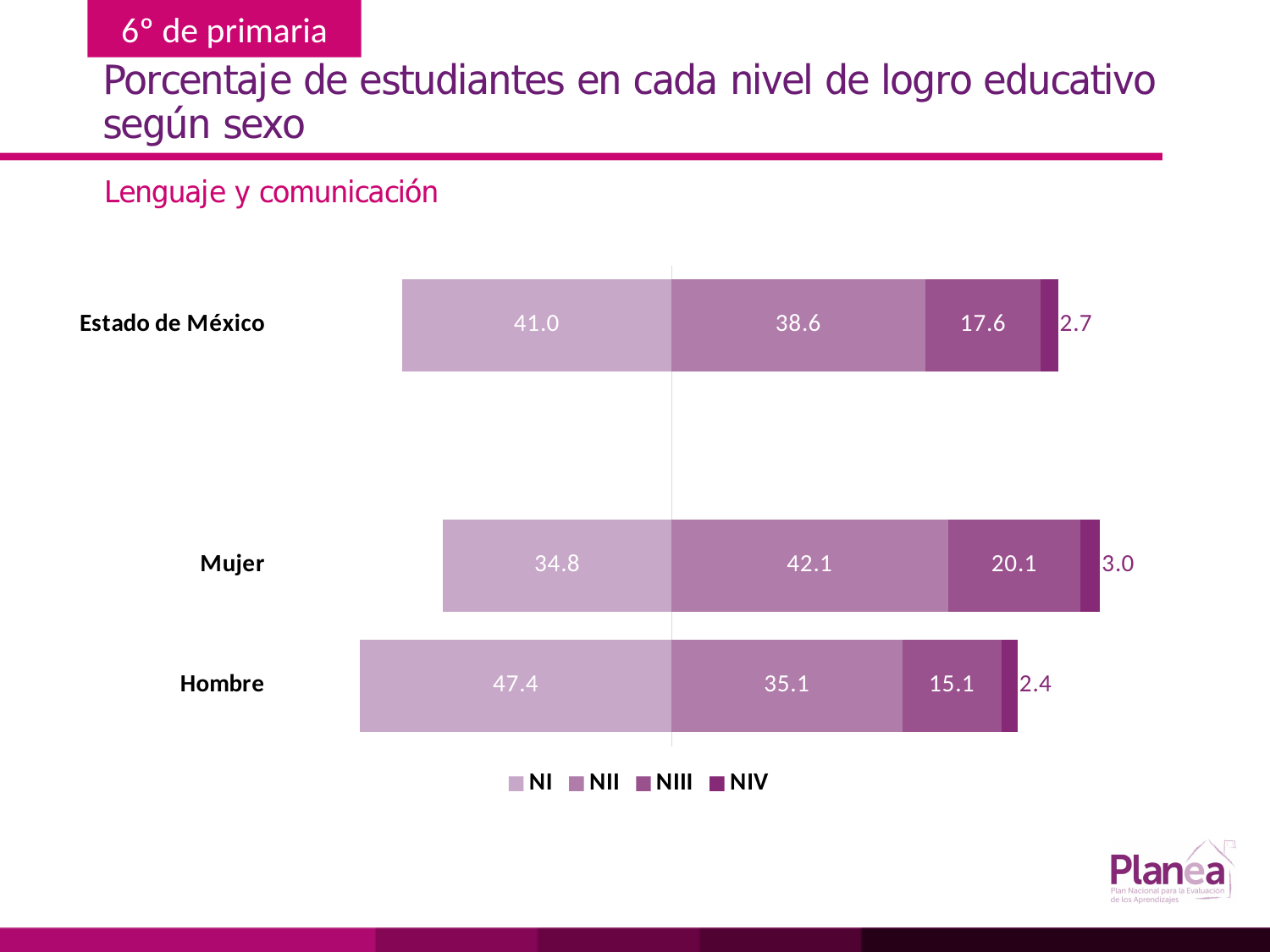

# Porcentaje de estudiantes en cada nivel de logro educativo según sexo

Lenguaje y comunicación

### Chart

| Category |  |  |  |  |
|---|---|---|---|---|
| Hombre | -47.4 | 35.1 | 15.1 | 2.4 |
| Mujer | -34.8 | 42.1 | 20.1 | 3.0 |
|  | None | None | None | None |
| Estado de México | -41.0 | 38.6 | 17.6 | 2.7 |